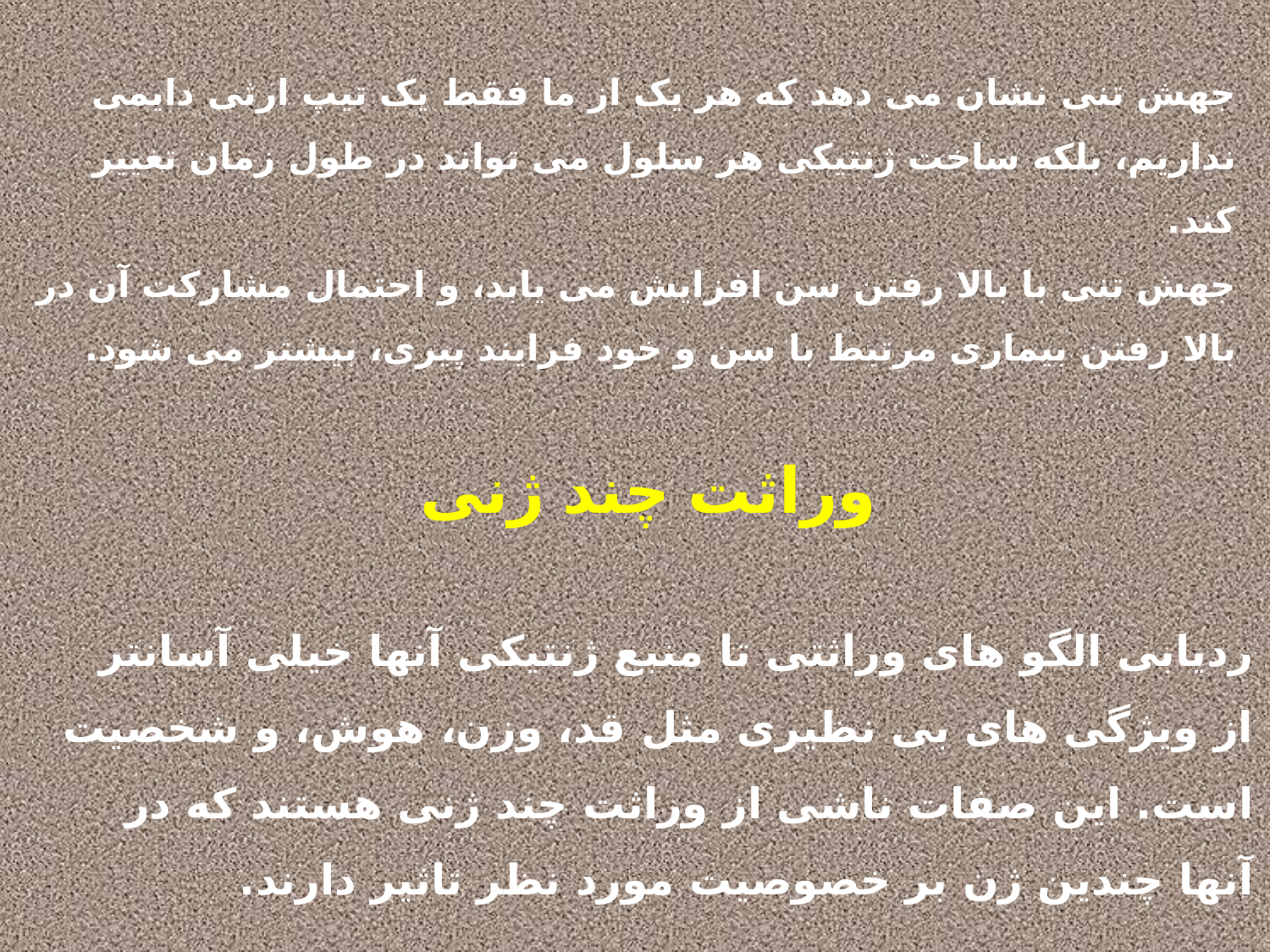

جهش تنی نشان می دهد که هر یک از ما فقط یک تیپ ارثی دایمی نداریم، بلکه ساخت ژنتیکی هر سلول می تواند در طول زمان تغییر کند.
جهش تنی با بالا رفتن سن افزایش می یابد، و احتمال مشارکت آن در بالا رفتن بیماری مرتبط با سن و خود فرایند پیری، بیشتر می شود.

# وراثت چند ژنی
ردیابی الگو های وراثتی تا منبع ژنتیکی آنها خیلی آسانتر از ویژگی های بی نظیری مثل قد، وزن، هوش، و شخصیت است. این صفات ناشی از وراثت چند ژنی هستند که در آنها چندین ژن بر خصوصیت مورد نظر تاثیر دارند.
www.modirkade.ir
19